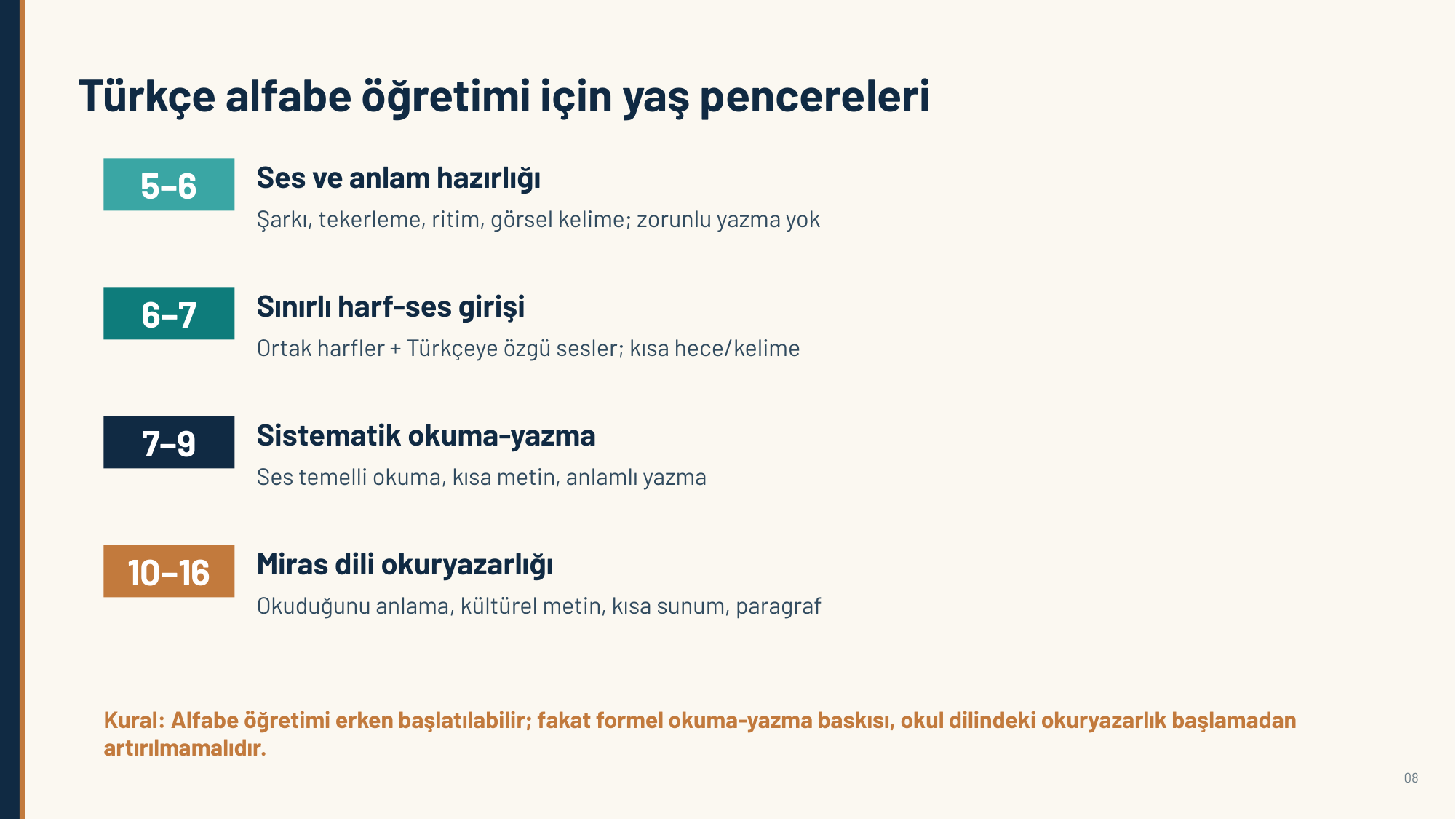

Türkçe alfabe öğretimi için yaş pencereleri
Ses ve anlam hazırlığı
5–6
Şarkı, tekerleme, ritim, görsel kelime; zorunlu yazma yok
Sınırlı harf-ses girişi
6–7
Ortak harfler + Türkçeye özgü sesler; kısa hece/kelime
Sistematik okuma-yazma
7–9
Ses temelli okuma, kısa metin, anlamlı yazma
Miras dili okuryazarlığı
10–16
Okuduğunu anlama, kültürel metin, kısa sunum, paragraf
Kural: Alfabe öğretimi erken başlatılabilir; fakat formel okuma-yazma baskısı, okul dilindeki okuryazarlık başlamadan artırılmamalıdır.
08